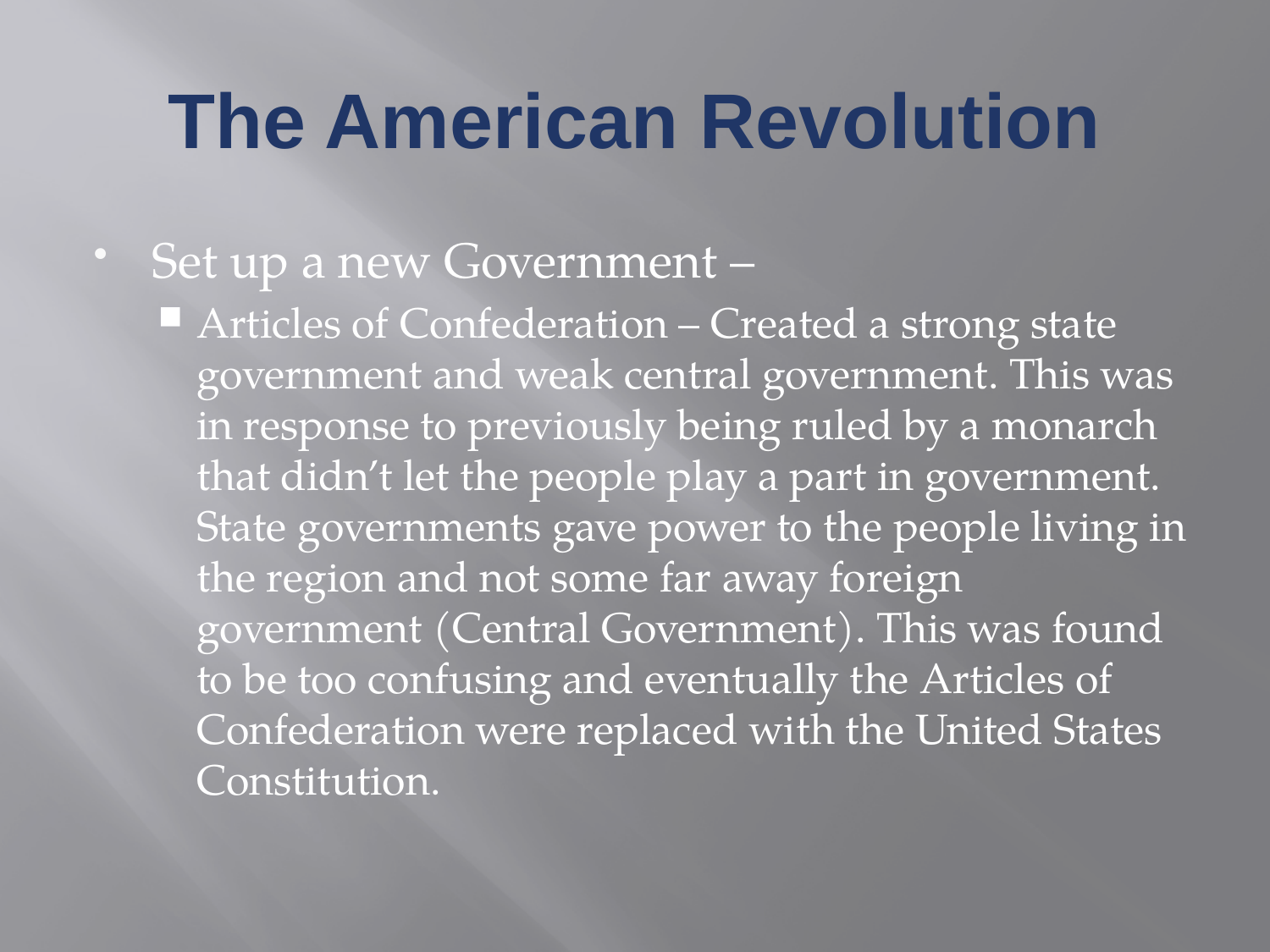

# The American Revolution
Set up a new Government –
Articles of Confederation – Created a strong state government and weak central government. This was in response to previously being ruled by a monarch that didn’t let the people play a part in government. State governments gave power to the people living in the region and not some far away foreign government (Central Government). This was found to be too confusing and eventually the Articles of Confederation were replaced with the United States Constitution.